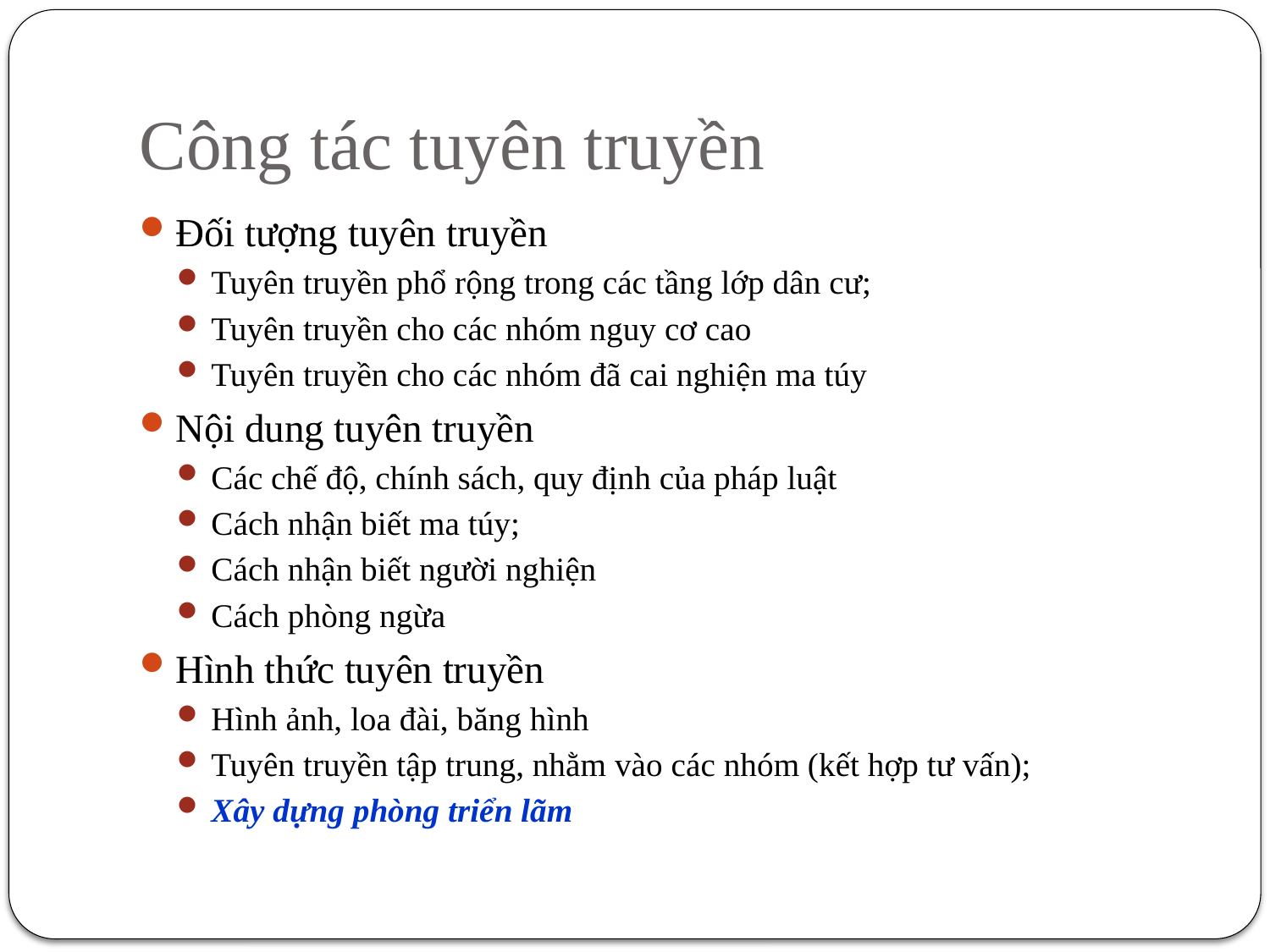

# Công tác tuyên truyền
Đối tượng tuyên truyền
Tuyên truyền phổ rộng trong các tầng lớp dân cư;
Tuyên truyền cho các nhóm nguy cơ cao
Tuyên truyền cho các nhóm đã cai nghiện ma túy
Nội dung tuyên truyền
Các chế độ, chính sách, quy định của pháp luật
Cách nhận biết ma túy;
Cách nhận biết người nghiện
Cách phòng ngừa
Hình thức tuyên truyền
Hình ảnh, loa đài, băng hình
Tuyên truyền tập trung, nhằm vào các nhóm (kết hợp tư vấn);
Xây dựng phòng triển lãm